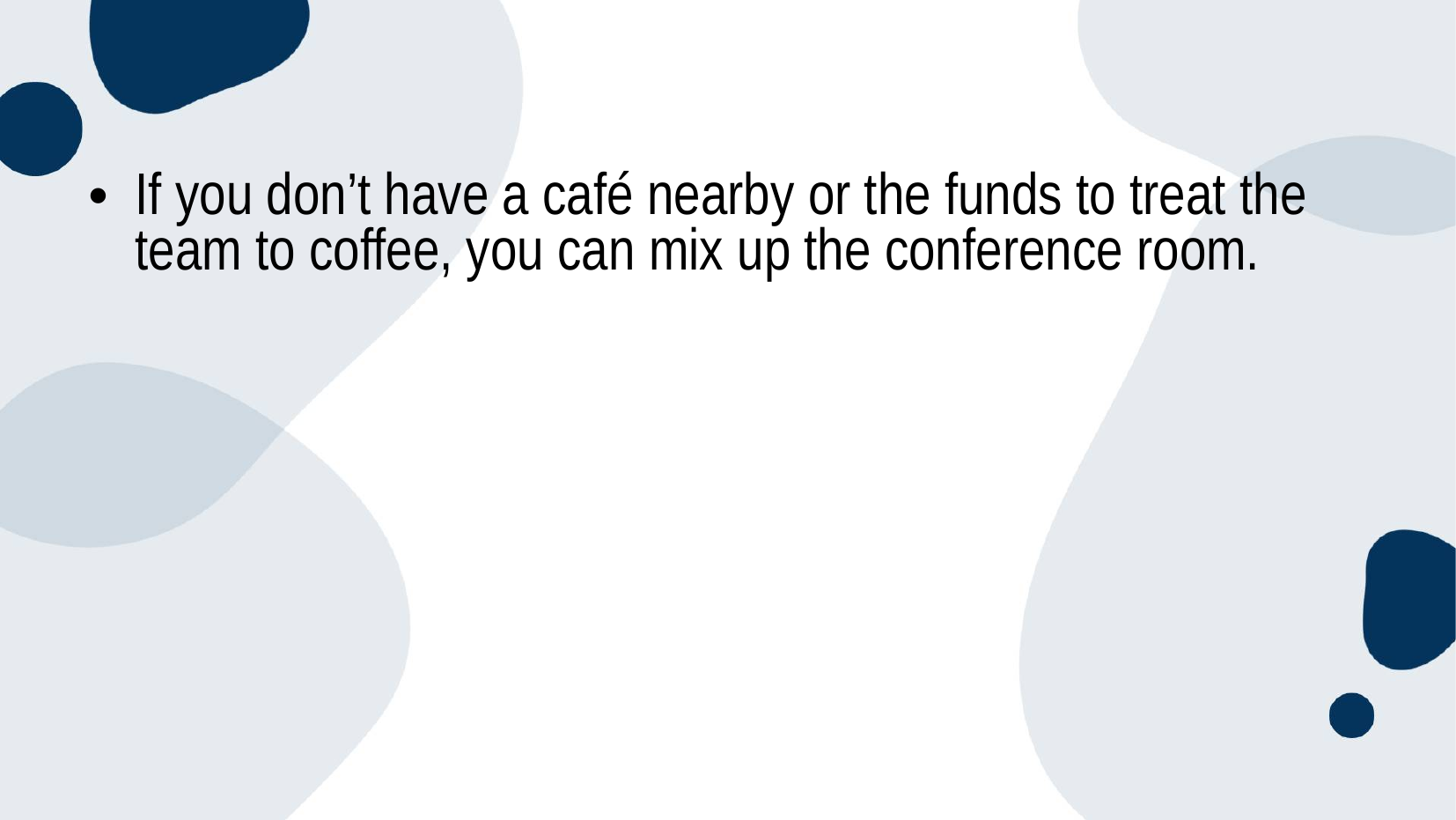

If you don’t have a café nearby or the funds to treat the team to coffee, you can mix up the conference room.